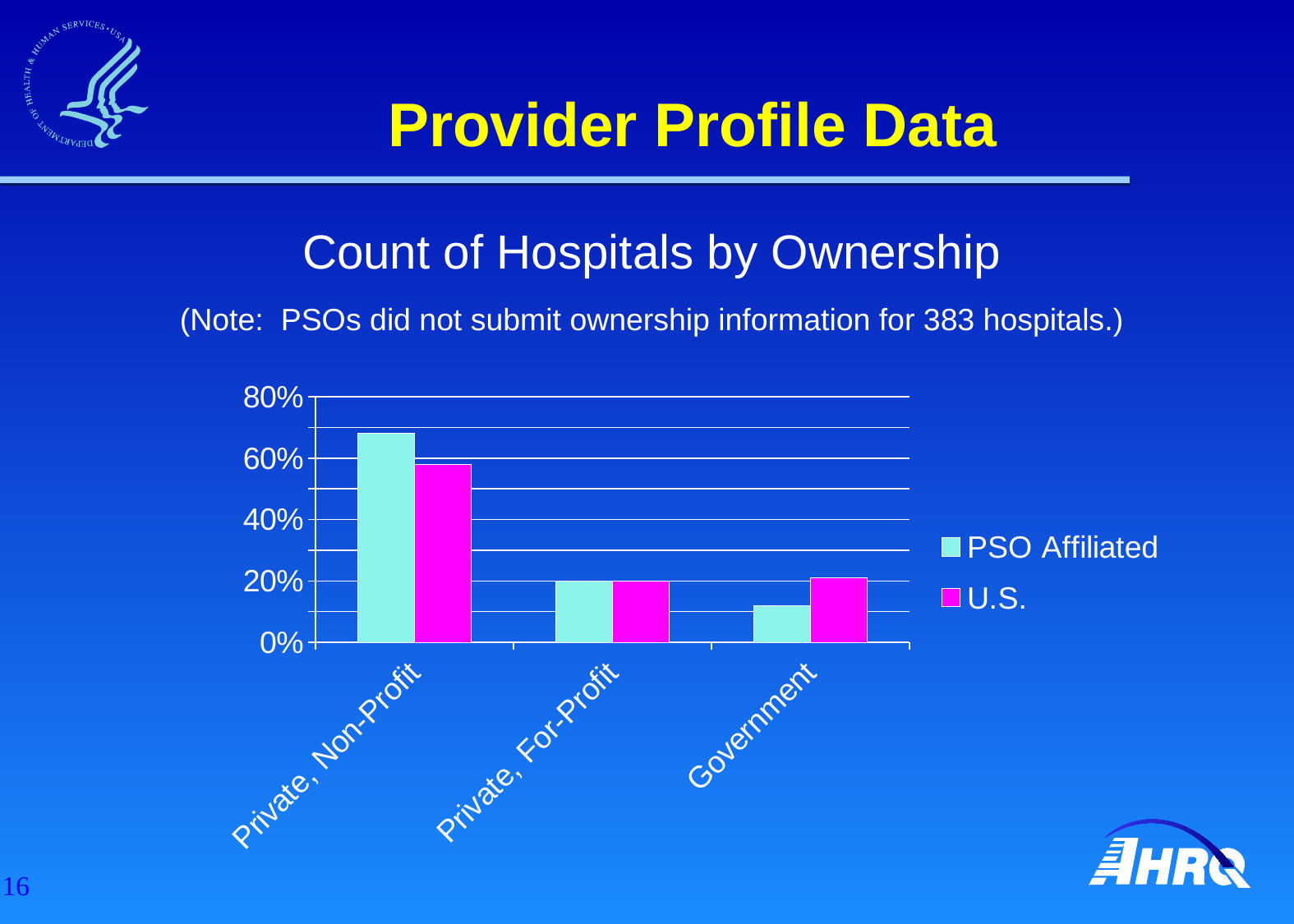

# Provider Profile Data
Count of Hospitals by Ownership
(Note:  PSOs did not submit ownership information for 383 hospitals.)

### Chart

| Category | PSO Affiliated | U.S. |
|---|---|---|
| Private, Non-Profit | 0.68 | 0.5800000000000001 |
| Private, For-Profit | 0.2 | 0.2 |
| Government | 0.12000000000000002 | 0.21000000000000008 |